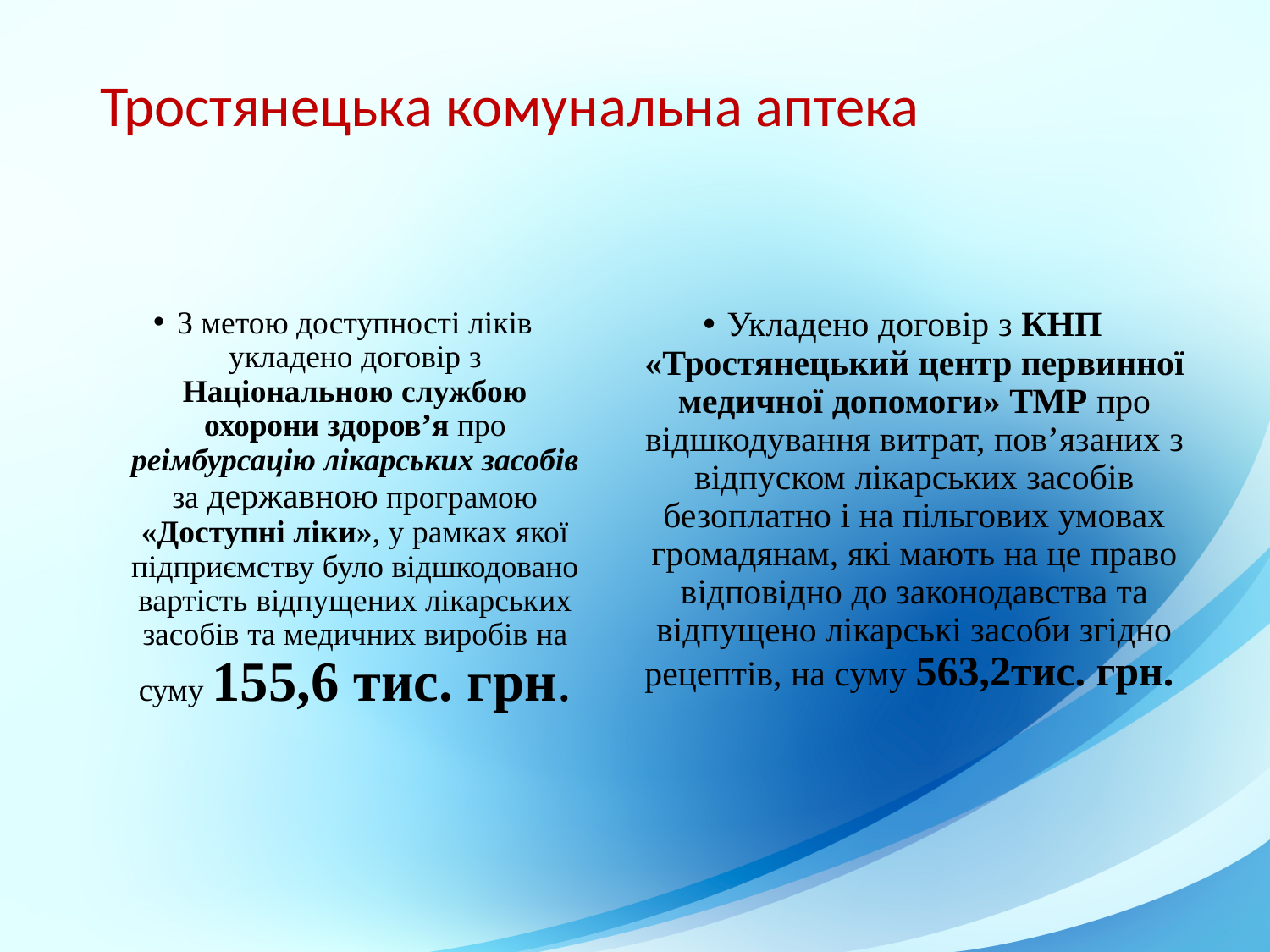

# Тростянецька комунальна аптека
Укладено договір з КНП «Тростянецький центр первинної медичної допомоги» ТМР про відшкодування витрат, пов’язаних з відпуском лікарських засобів безоплатно і на пільгових умовах громадянам, які мають на це право відповідно до законодавства та відпущено лікарські засоби згідно рецептів, на суму 563,2тис. грн.

З метою доступності ліків укладено договір з Національною службою охорони здоров’я про реімбурсацію лікарських засобів за державною програмою «Доступні ліки», у рамках якої підприємству було відшкодовано вартість відпущених лікарських засобів та медичних виробів на суму 155,6 тис. грн.